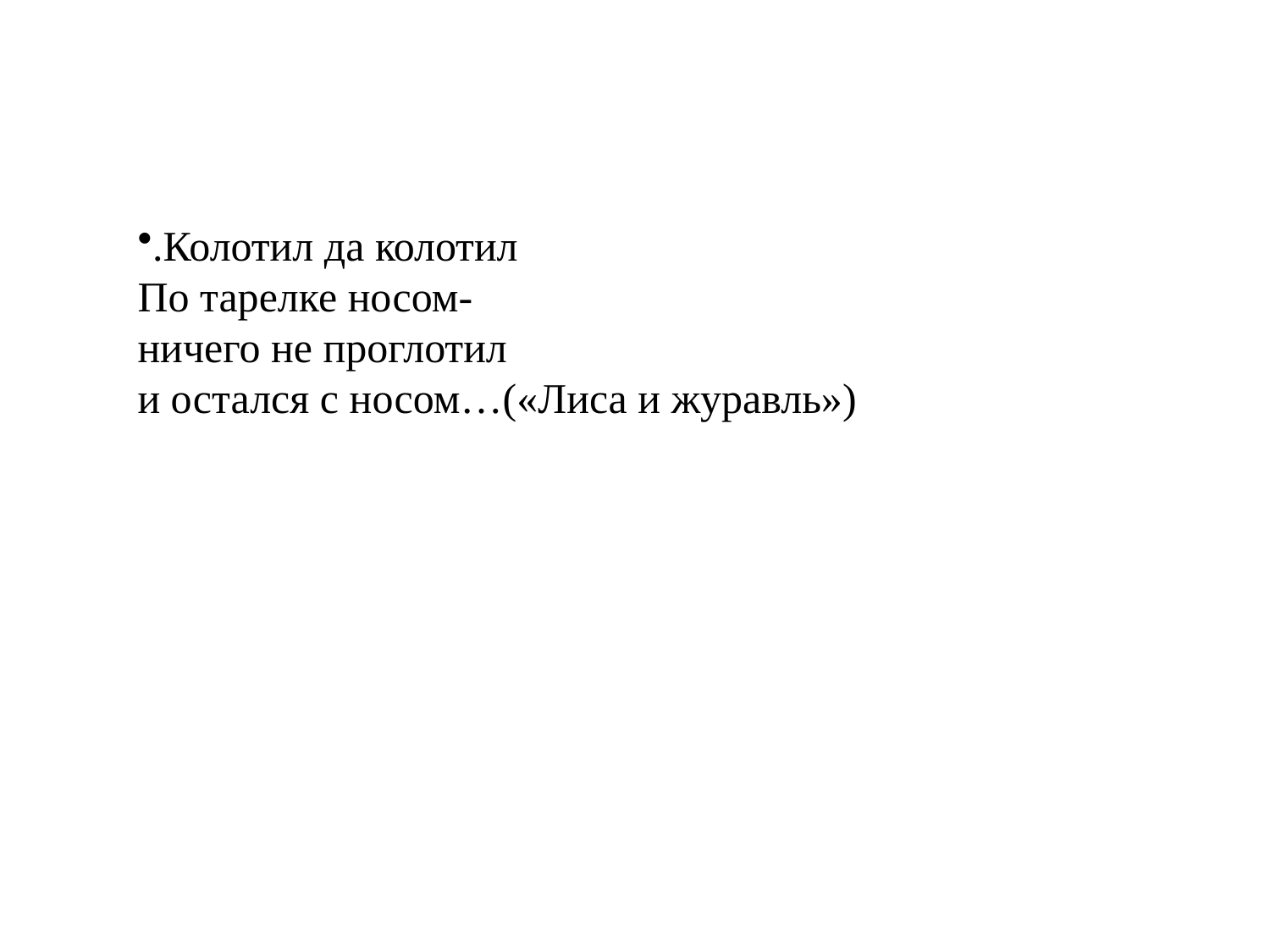

.Колотил да колотил
По тарелке носом-
ничего не проглотил
и остался с носом…(«Лиса и журавль»)